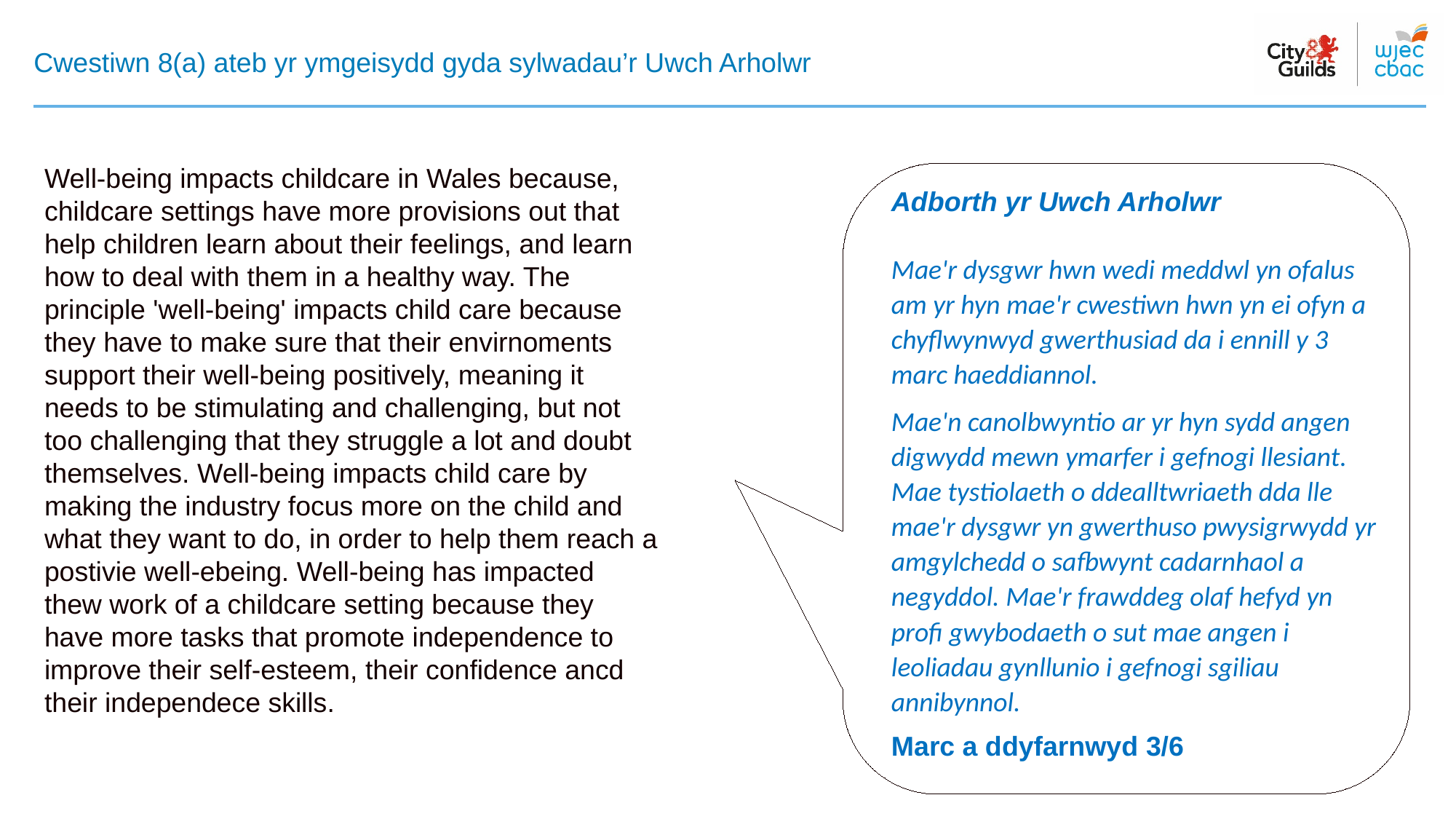

# Cwestiwn 8(a) ateb yr ymgeisydd gyda sylwadau’r Uwch Arholwr
Well-being impacts childcare in Wales because, childcare settings have more provisions out that help children learn about their feelings, and learn how to deal with them in a healthy way. The principle 'well-being' impacts child care because they have to make sure that their envirnoments support their well-being positively, meaning it needs to be stimulating and challenging, but not too challenging that they struggle a lot and doubt themselves. Well-being impacts child care by making the industry focus more on the child and what they want to do, in order to help them reach a postivie well-ebeing. Well-being has impacted thew work of a childcare setting because they have more tasks that promote independence to improve their self-esteem, their confidence ancd their independece skills.

Adborth yr Uwch Arholwr

Mae'r dysgwr hwn wedi meddwl yn ofalus am yr hyn mae'r cwestiwn hwn yn ei ofyn a chyflwynwyd gwerthusiad da i ennill y 3 marc haeddiannol.
Mae'n canolbwyntio ar yr hyn sydd angen digwydd mewn ymarfer i gefnogi llesiant. Mae tystiolaeth o ddealltwriaeth dda lle mae'r dysgwr yn gwerthuso pwysigrwydd yr amgylchedd o safbwynt cadarnhaol a negyddol. Mae'r frawddeg olaf hefyd yn profi gwybodaeth o sut mae angen i leoliadau gynllunio i gefnogi sgiliau annibynnol.
Marc a ddyfarnwyd 3/6